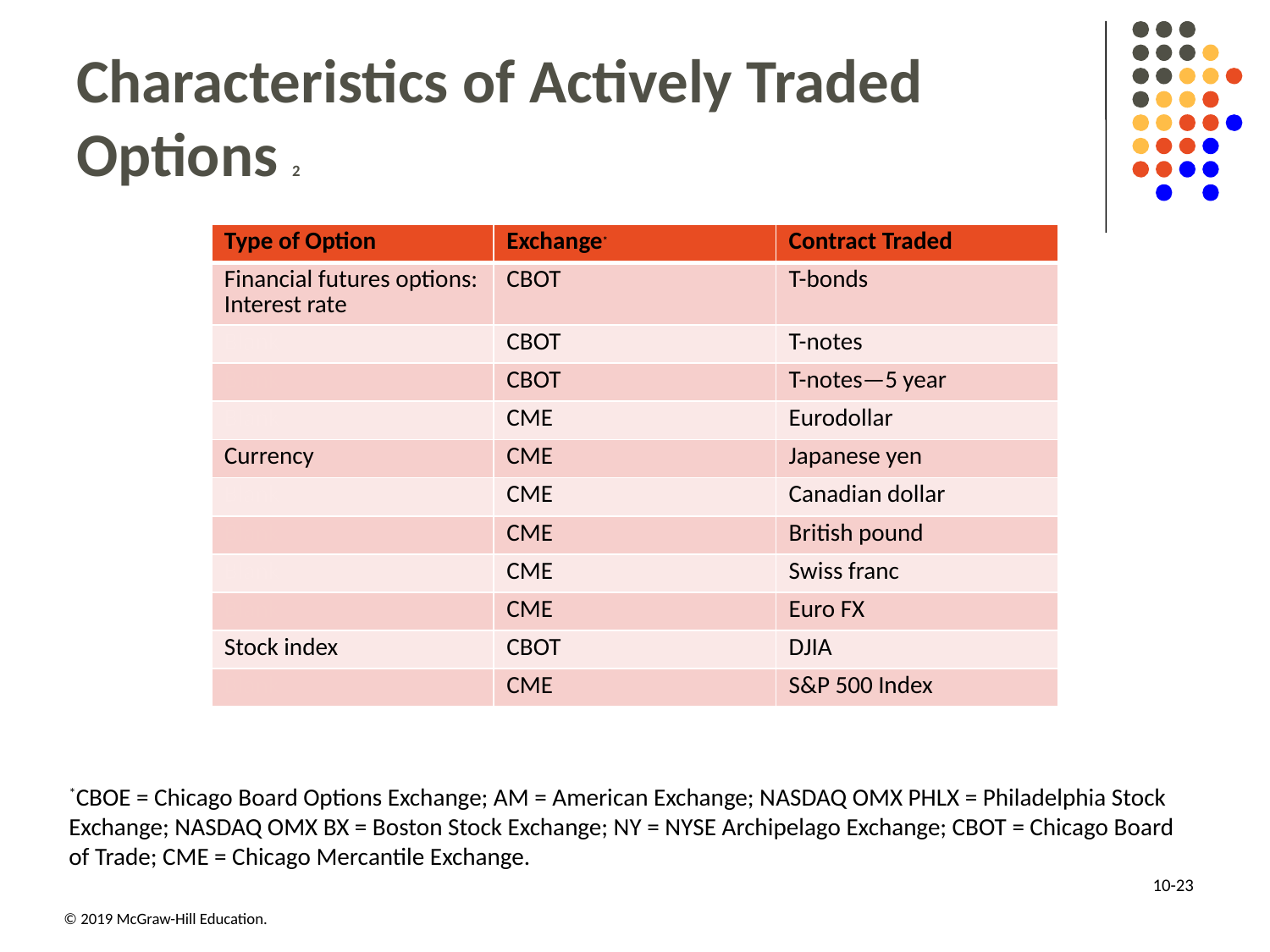

# Characteristics of Actively Traded Options 2
| Type of Option | Exchange\* | Contract Traded |
| --- | --- | --- |
| Financial futures options: Interest rate | CBOT | T-bonds |
| Blank | CBOT | T-notes |
| Blank | CBOT | T-notes—5 year |
| Blank | CME | Eurodollar |
| Currency | CME | Japanese yen |
| Blank | CME | Canadian dollar |
| Blank | CME | British pound |
| Blank | CME | Swiss franc |
| Blank | CME | Euro FX |
| Stock index | CBOT | DJIA |
| Blank | CME | S&P 500 Index |
*CBOE = Chicago Board Options Exchange; AM = American Exchange; NASDAQ OMX PHLX = Philadelphia Stock Exchange; NASDAQ OMX BX = Boston Stock Exchange; NY = NYSE Archipelago Exchange; CBOT = Chicago Board of Trade; CME = Chicago Mercantile Exchange.
10-23